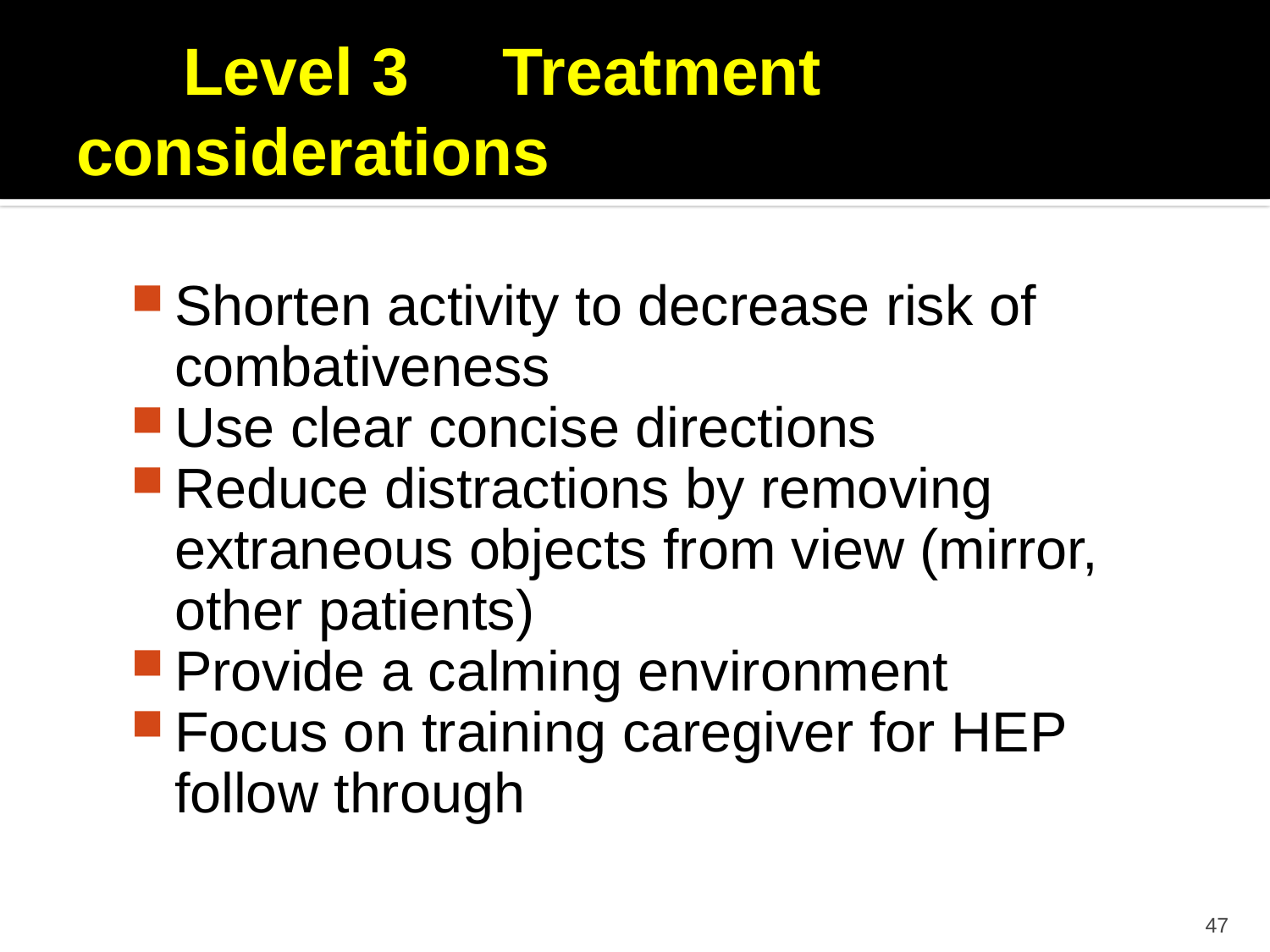

# Level 3 	Treatment 				considerations
Shorten activity to decrease risk of combativeness
Use clear concise directions
Reduce distractions by removing extraneous objects from view (mirror, other patients)
Provide a calming environment
Focus on training caregiver for HEP follow through
47